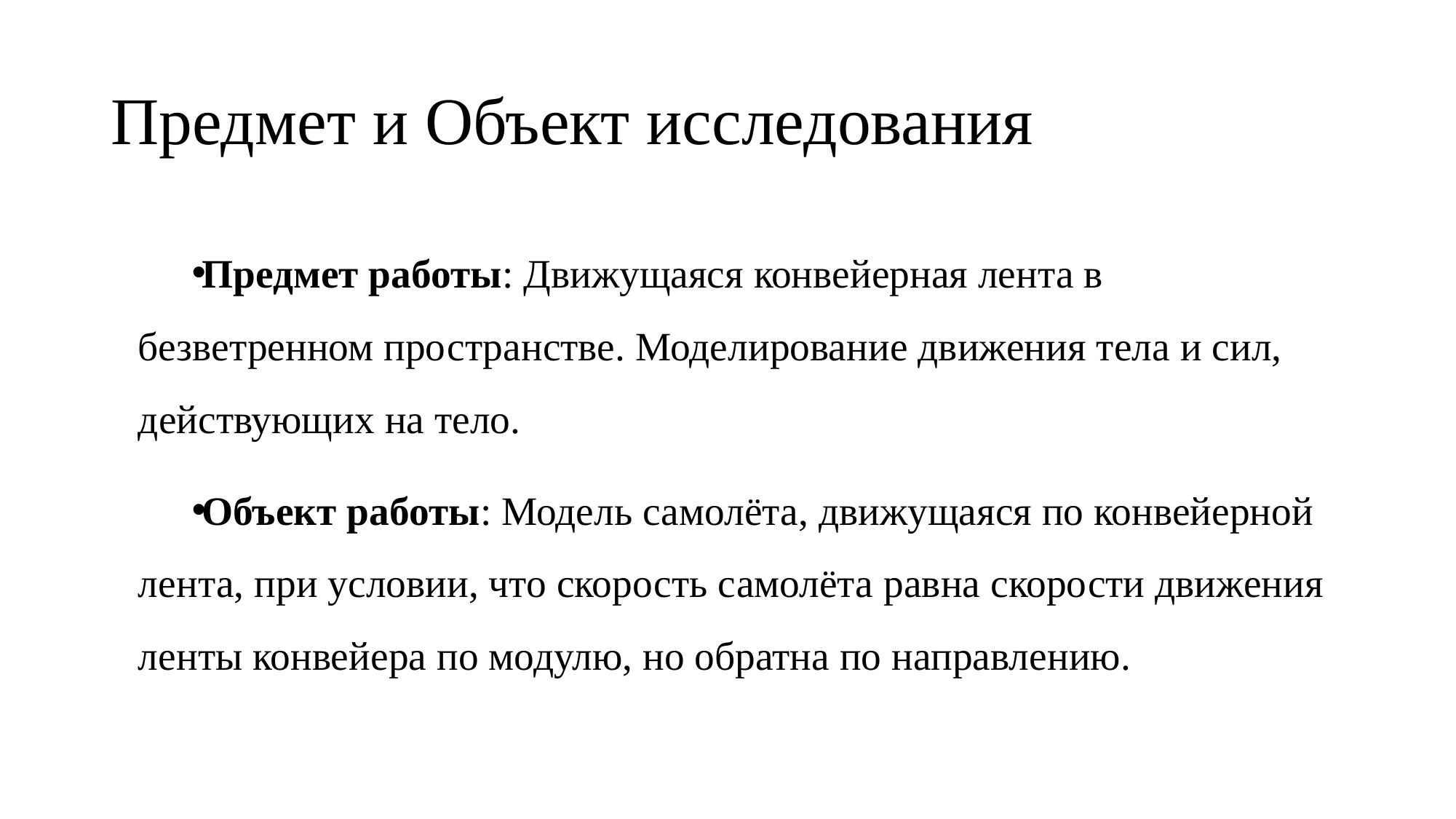

# Предмет и Объект исследования
Предмет работы: Движущаяся конвейерная лента в безветренном пространстве. Моделирование движения тела и сил, действующих на тело.
Объект работы: Модель самолёта, движущаяся по конвейерной лента, при условии, что скорость самолёта равна скорости движения ленты конвейера по модулю, но обратна по направлению.